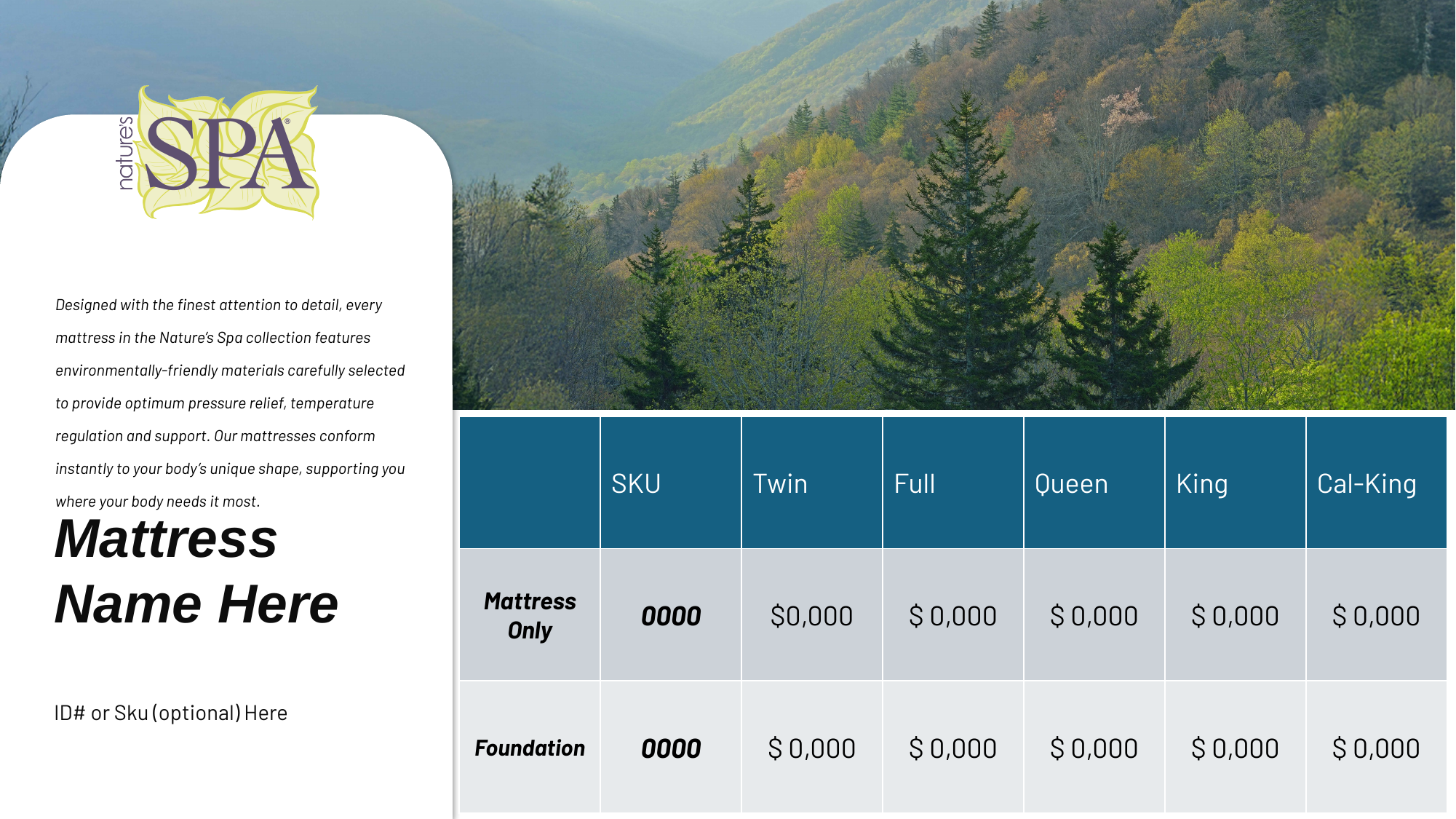

|  | SKU | Twin | Full | Queen | King | Cal-King |
| --- | --- | --- | --- | --- | --- | --- |
| Mattress Only | 0000 | $0,000 | $ 0,000 | $ 0,000 | $ 0,000 | $ 0,000 |
| Foundation | 0000 | $ 0,000 | $ 0,000 | $ 0,000 | $ 0,000 | $ 0,000 |
Mattress Name Here

ID# or Sku (optional) Here